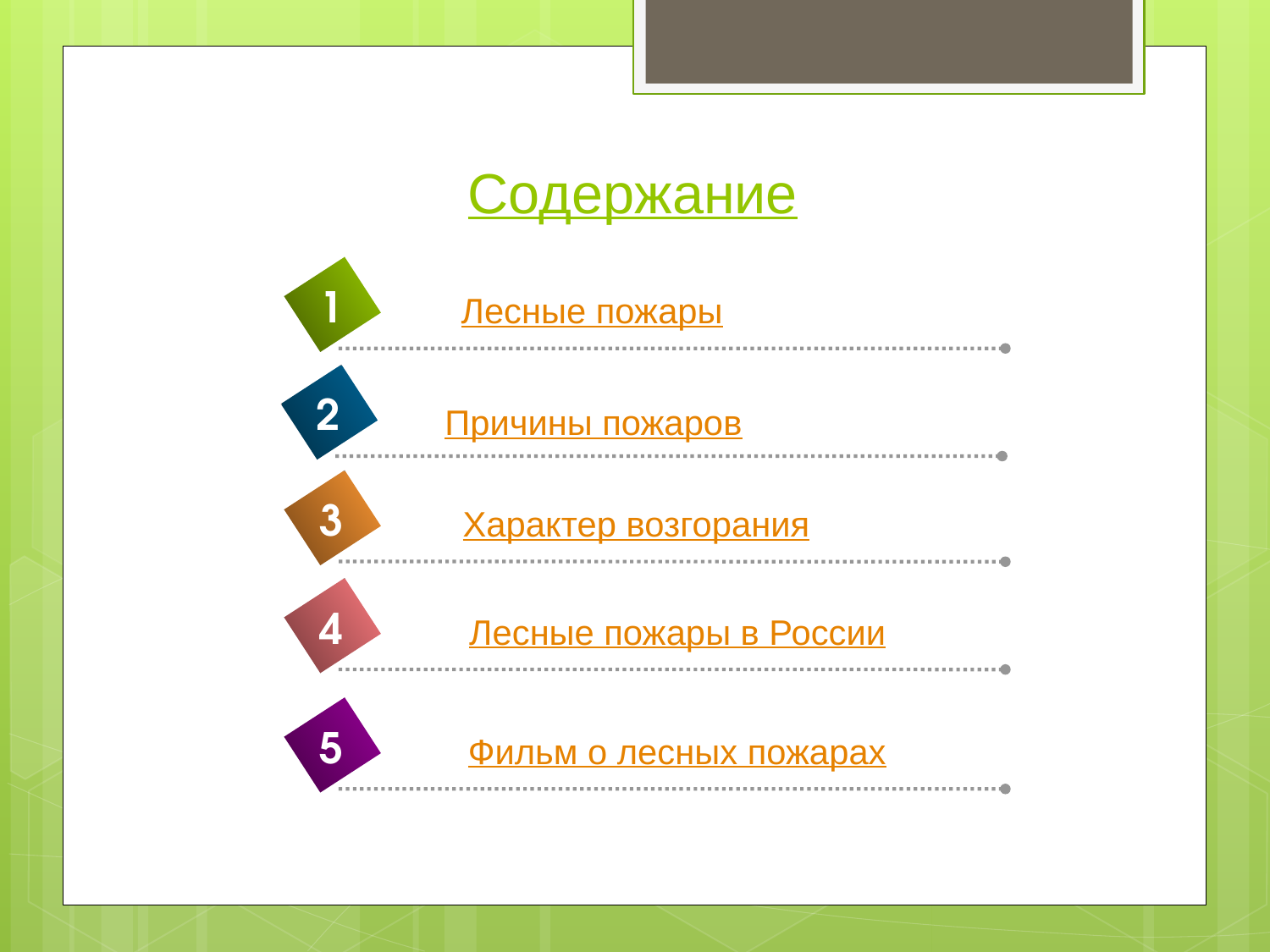

# Содержание

1
Лесные пожары

2
Причины пожаров

3
Характер возгорания

4
Лесные пожары в России

5
Фильм о лесных пожарах